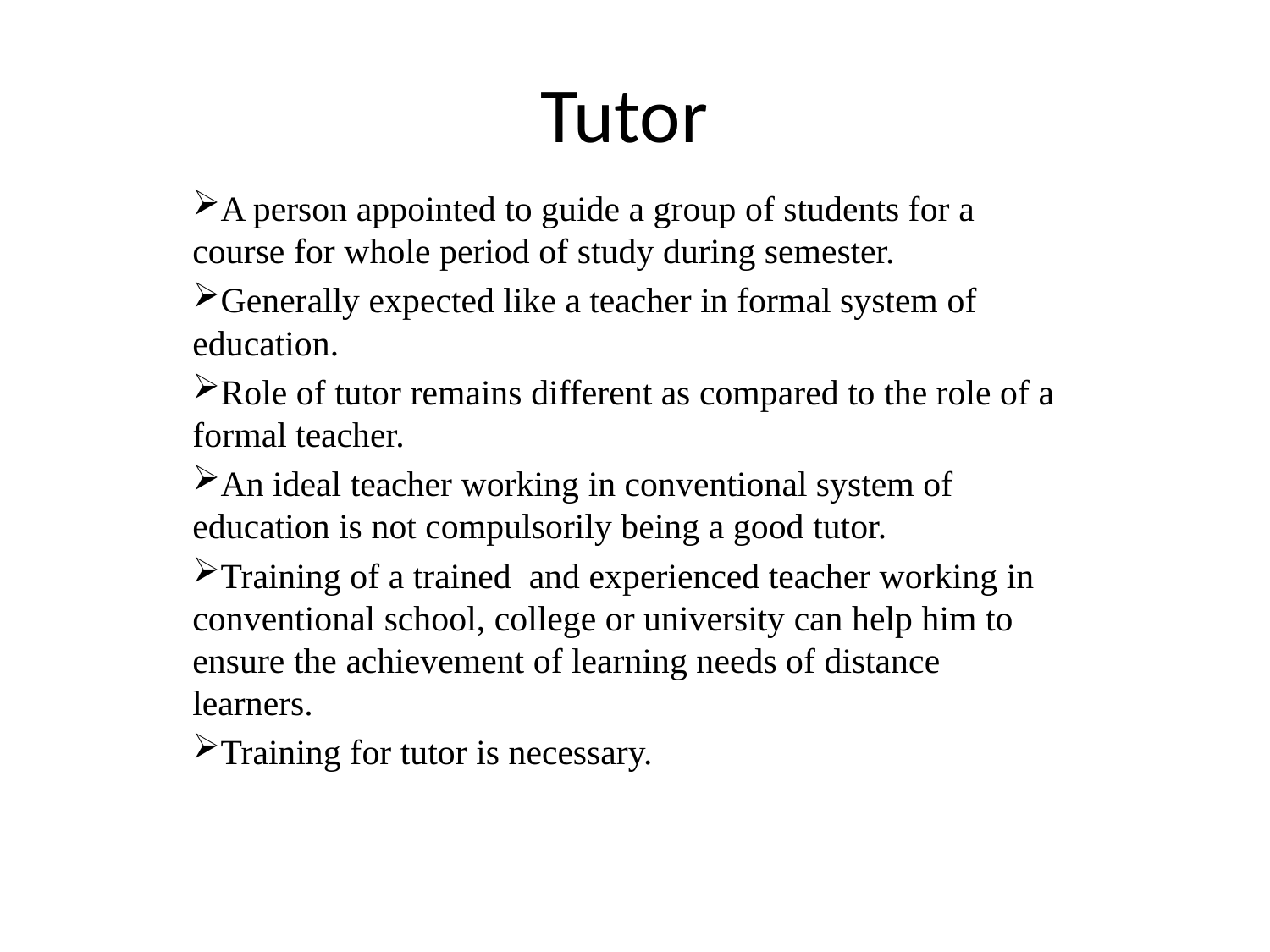

# Tutor
A person appointed to guide a group of students for a course for whole period of study during semester.
Generally expected like a teacher in formal system of education.
Role of tutor remains different as compared to the role of a formal teacher.
An ideal teacher working in conventional system of education is not compulsorily being a good tutor.
Training of a trained  and experienced teacher working in conventional school, college or university can help him to ensure the achievement of learning needs of distance learners.
Training for tutor is necessary.